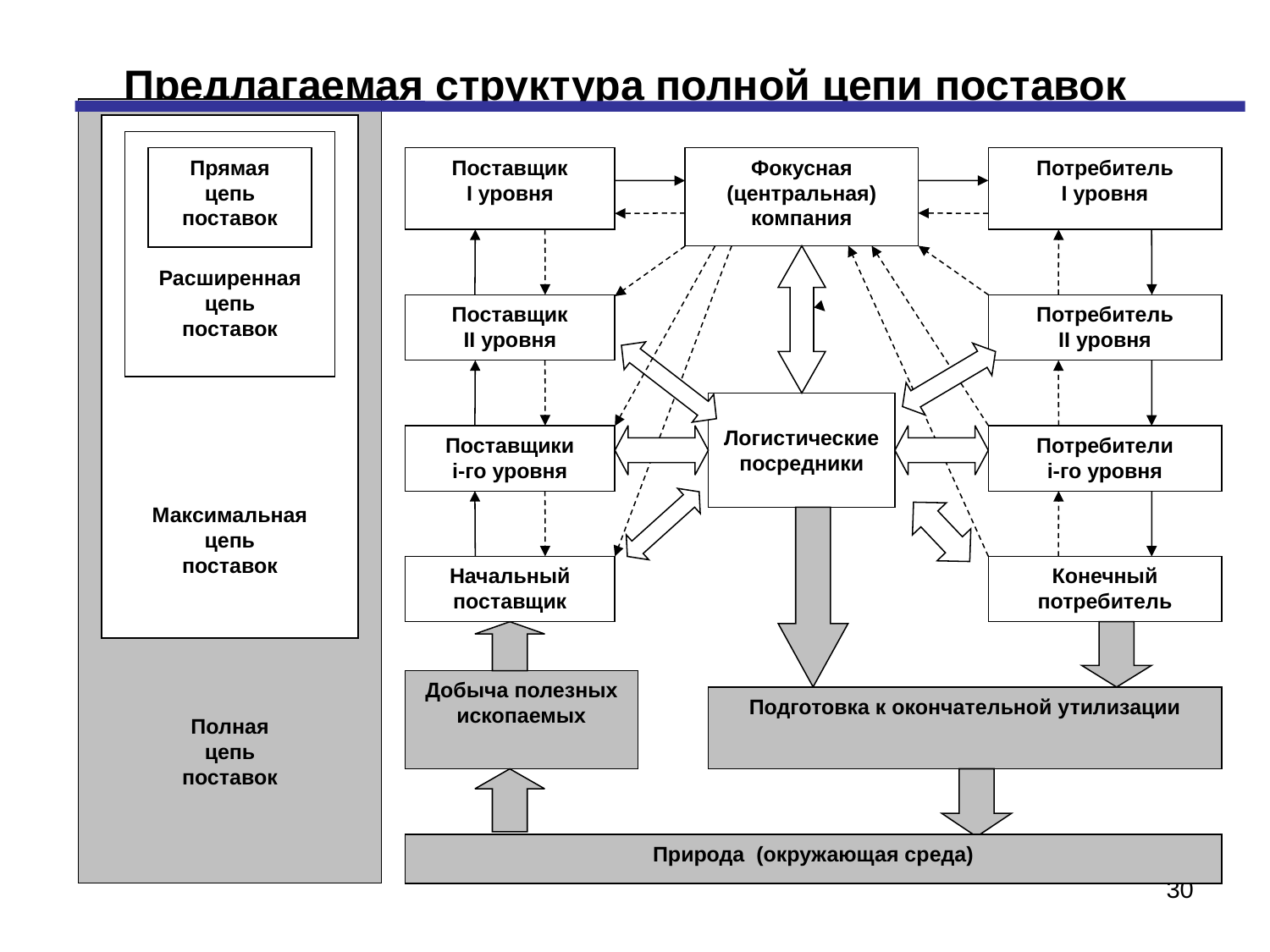

# Предлагаемая структура полной цепи поставок

Полная
 цепь
поставок

Максимальная
цепь
поставок

Расширенная
цепь
поставок
Прямая
цепь
поставок
Поставщик
I уровня
Фокусная
(центральная)
компания
Потребитель
I уровня

Поставщик
II уровня
Потребитель
II уровня

Логистические
посредники

Поставщики
i-го уровня

Потребители
i-го уровня

Начальный
поставщик
Конечный потребитель

Добыча полезных ископаемых
Подготовка к окончательной утилизации

Природа  (окружающая среда)

.

30